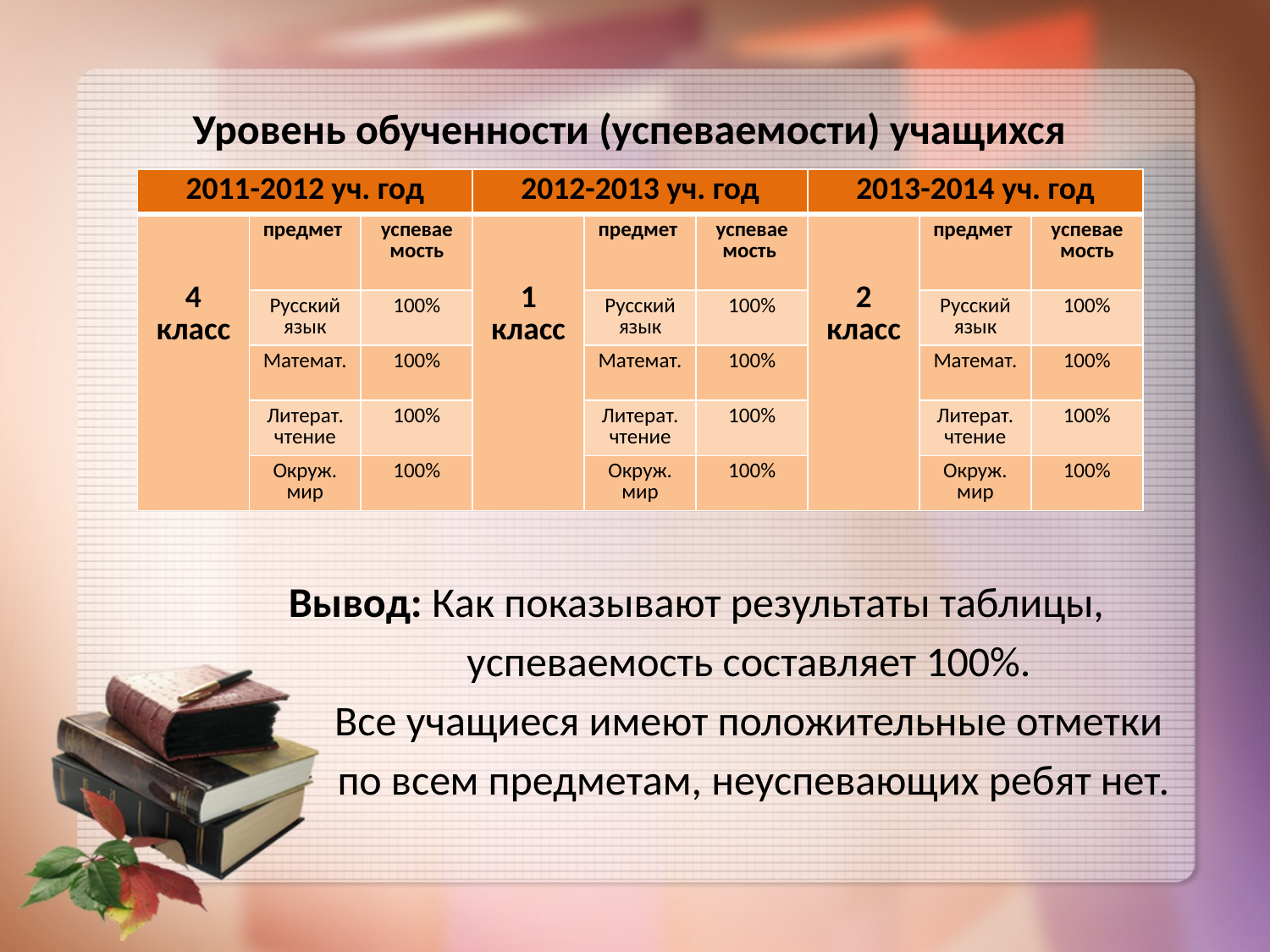

Уровень обученности (успеваемости) учащихся

               Вывод: Как показывают результаты таблицы,
                         успеваемость составляет 100%.
                         Все учащиеся имеют положительные отметки
                          по всем предметам, неуспевающих ребят нет.

| 2011-2012 уч. год |  |  | 2012-2013 уч. год |  |  | 2013-2014 уч. год |  |  |
| --- | --- | --- | --- | --- | --- | --- | --- | --- |
| 4 класс | предмет | успевае мость | 1 класс | предмет | успевае мость | 2 класс | предмет | успевае мость |
|  | Русский язык | 100% |  | Русский язык | 100% |  | Русский язык | 100% |
|  | Математ. | 100% |  | Математ. | 100% |  | Математ. | 100% |
|  | Литерат. чтение | 100% |  | Литерат. чтение | 100% |  | Литерат. чтение | 100% |
|  | Окруж. мир | 100% |  | Окруж. мир | 100% |  | Окруж. мир | 100% |